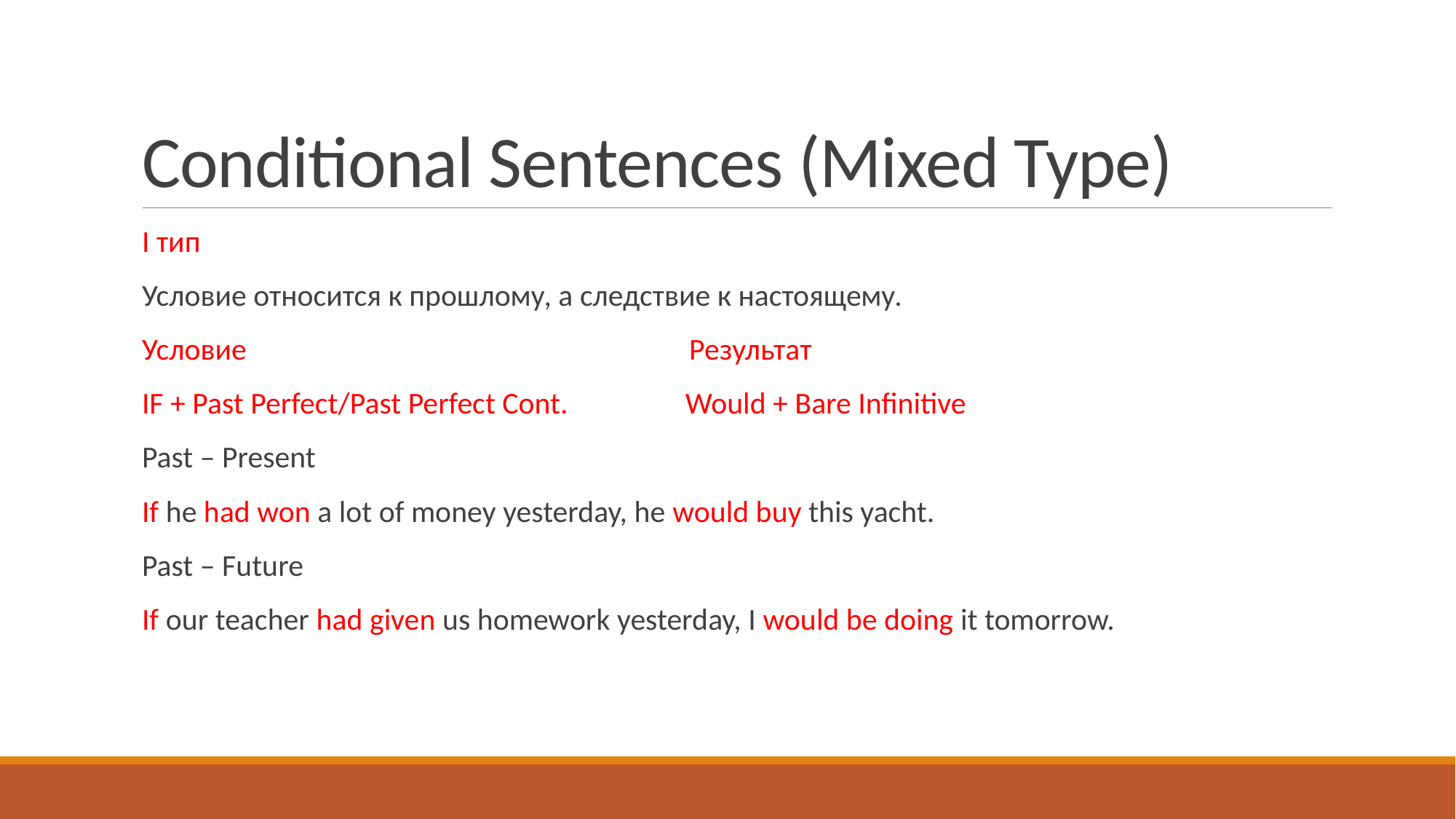

# Conditional Sentences (Mixed Type)
I тип
Условие относится к прошлому, а следствие к настоящему.
Условие                                                                Результат
IF + Past Perfect/Past Perfect Cont.                 Would + Bare Infinitive
Past – Present
If he had won a lot of money yesterday, he would buy this yacht.
Past – Future
If our teacher had given us homework yesterday, I would be doing it tomorrow.